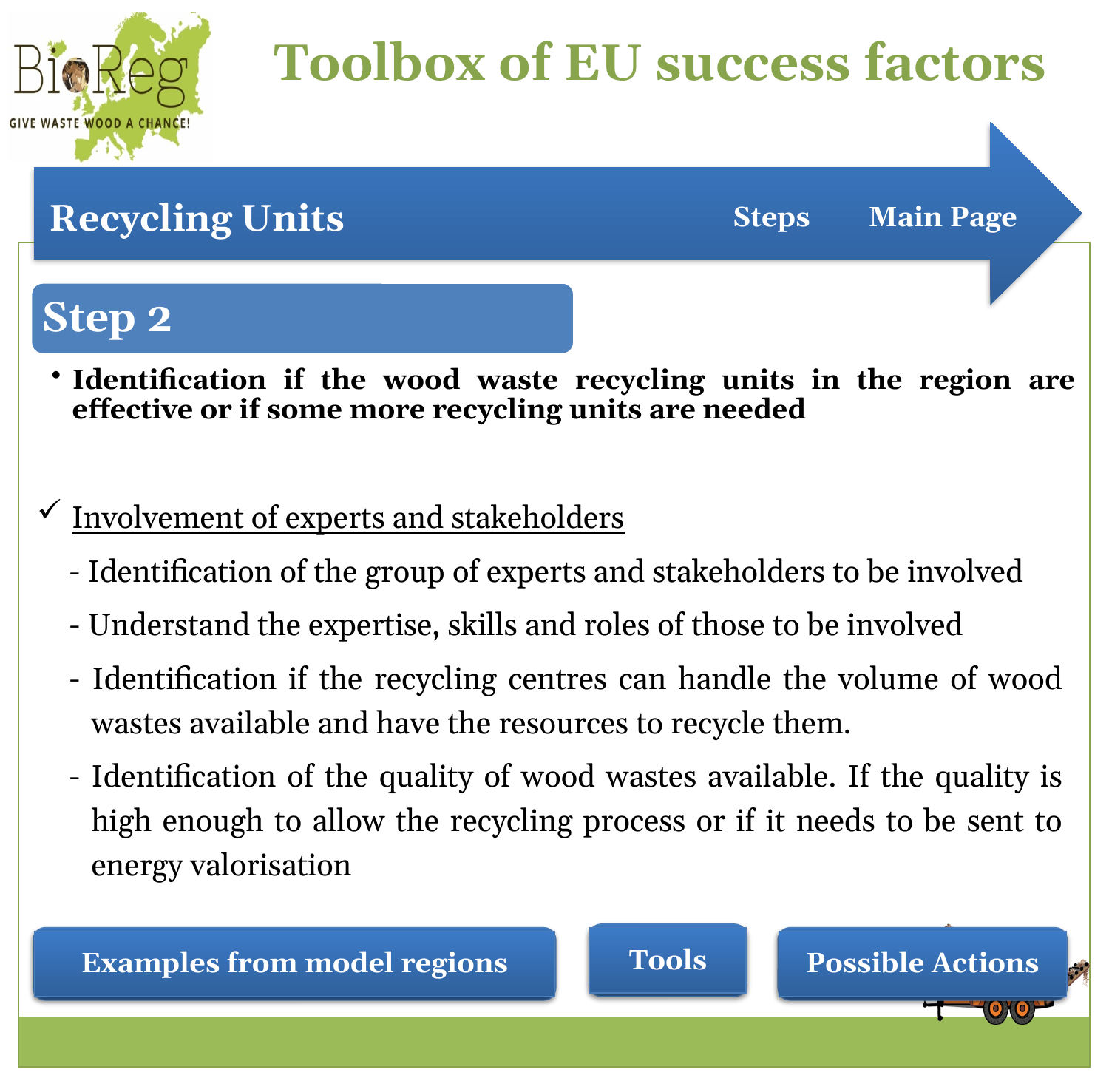

Recycling Units

Steps
Main Page

Step 2

Identification if the wood waste recycling units in the region are effective or if some more recycling units are needed
Involvement of experts and stakeholders
- Identification of the group of experts and stakeholders to be involved
- Understand the expertise, skills and roles of those to be involved
- Identification if the recycling centres can handle the volume of wood wastes available and have the resources to recycle them.
- Identification of the quality of wood wastes available. If the quality is high enough to allow the recycling process or if it needs to be sent to energy valorisation

Tools

Possible Actions

Examples from model regions